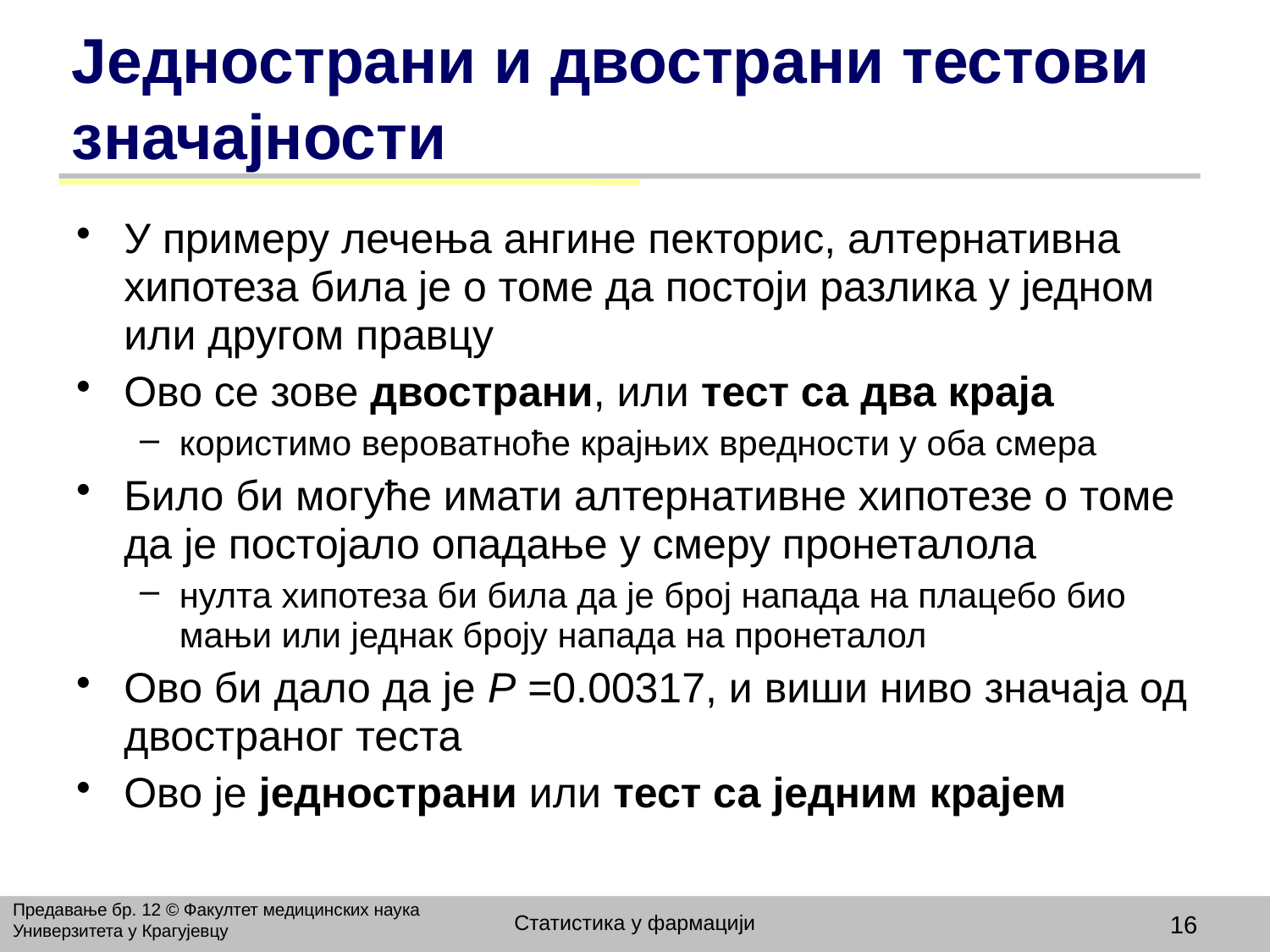

# Jеднострани и двострани тестови значајности
У примеру лечења ангине пекторис, алтернативна хипотеза била је о томе да постоји разлика у једном или другом правцу
Ово се зове двострани, или тест са два краја
користимо вероватноће крајњих вредности у оба смера
Било би могуће имати алтернативне хипотезе о томе да је постојало опадање у смеру пронеталола
нулта хипотеза би била да је број напада на плацебо био мањи или једнак броју напада на пронеталол
Ово би дало да је P =0.00317, и виши ниво значаја од двостраног теста
Ово је једнострани или тест са једним крајем
Предавање бр. 12 © Факултет медицинских наука Универзитета у Крагујевцу
Статистика у фармацији
16